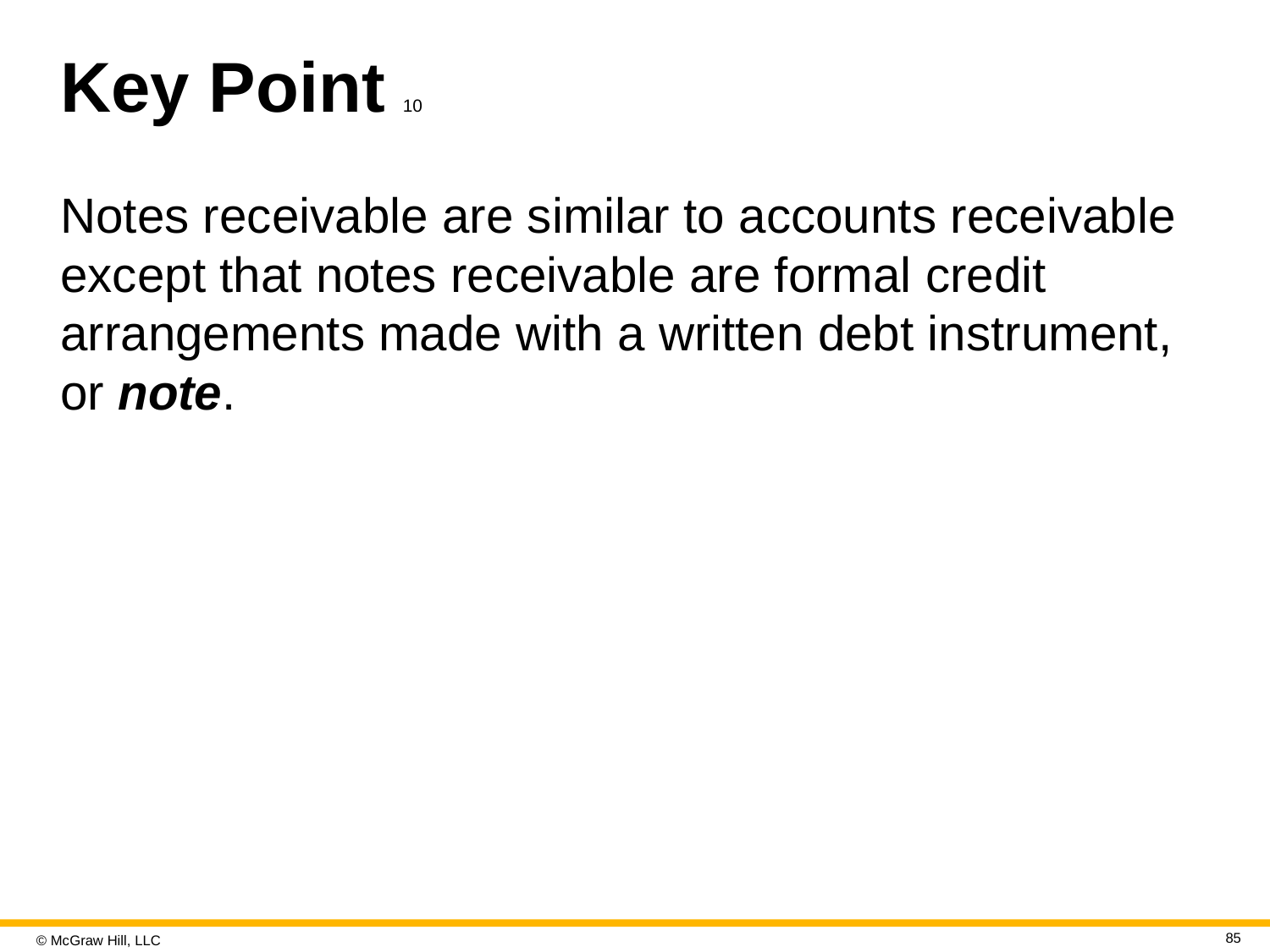

# Key Point 10
Notes receivable are similar to accounts receivable except that notes receivable are formal credit arrangements made with a written debt instrument, or note.
85